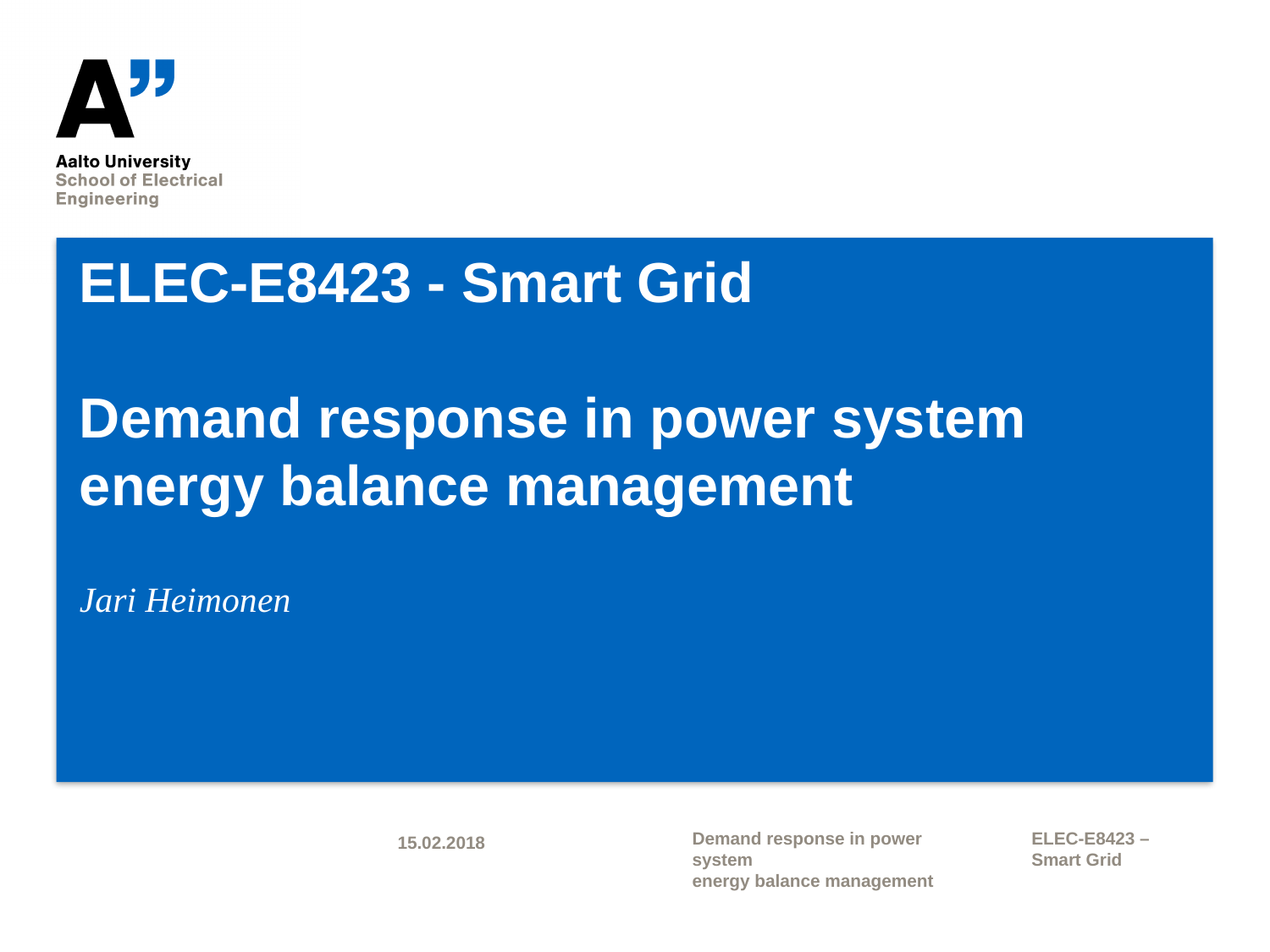

# ELEC-E8423 - Smart Grid Demand response in power system energy balance management
Jari Heimonen
Demand response in power system
energy balance management
ELEC-E8423 –
Smart Grid
15.02.2018